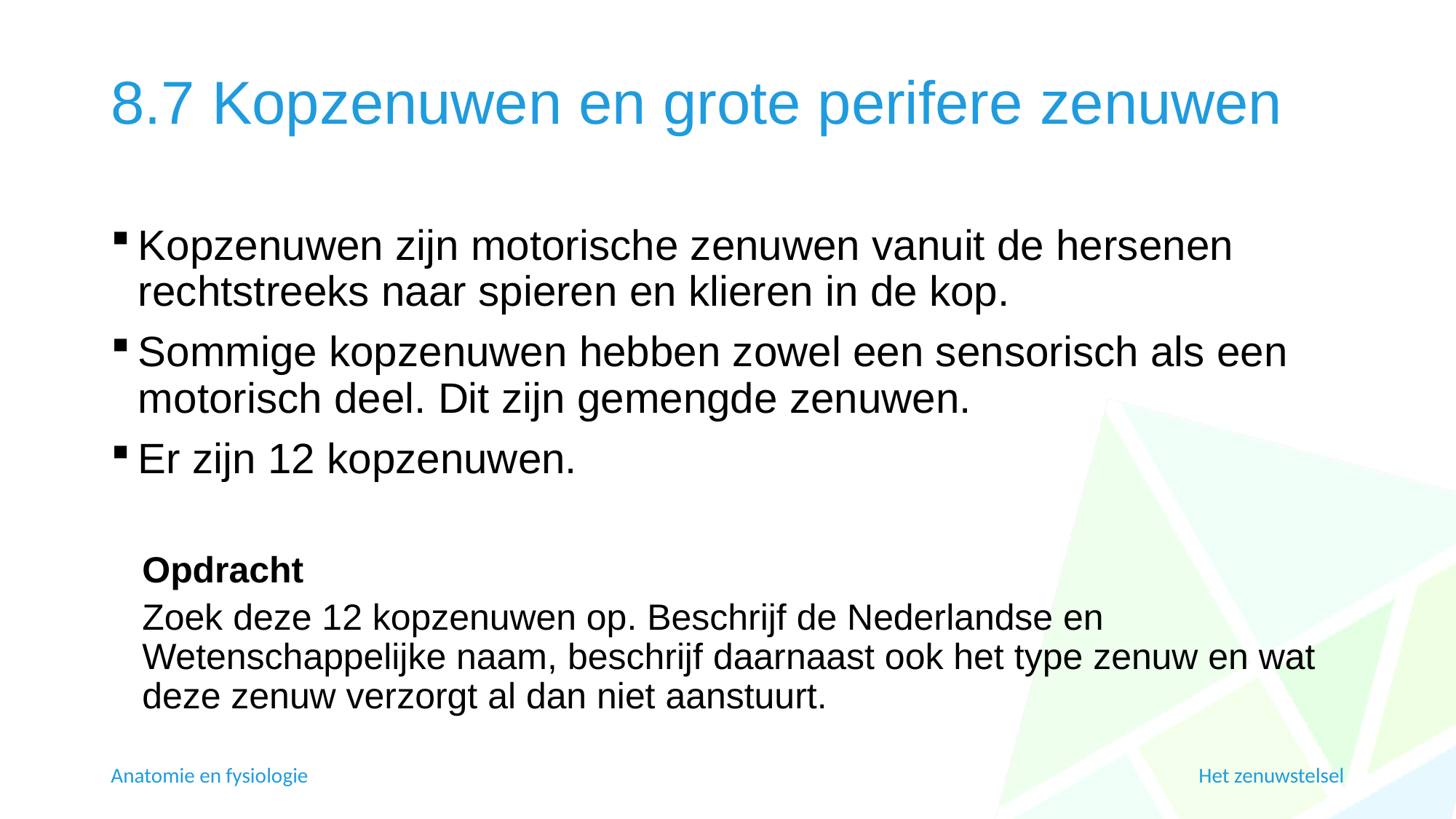

# 8.7 Kopzenuwen en grote perifere zenuwen
Kopzenuwen zijn motorische zenuwen vanuit de hersenen rechtstreeks naar spieren en klieren in de kop.
Sommige kopzenuwen hebben zowel een sensorisch als een motorisch deel. Dit zijn gemengde zenuwen.
Er zijn 12 kopzenuwen.

Opdracht
Zoek deze 12 kopzenuwen op. Beschrijf de Nederlandse en Wetenschappelijke naam, beschrijf daarnaast ook het type zenuw en wat deze zenuw verzorgt al dan niet aanstuurt.
Anatomie en fysiologie
Het zenuwstelsel